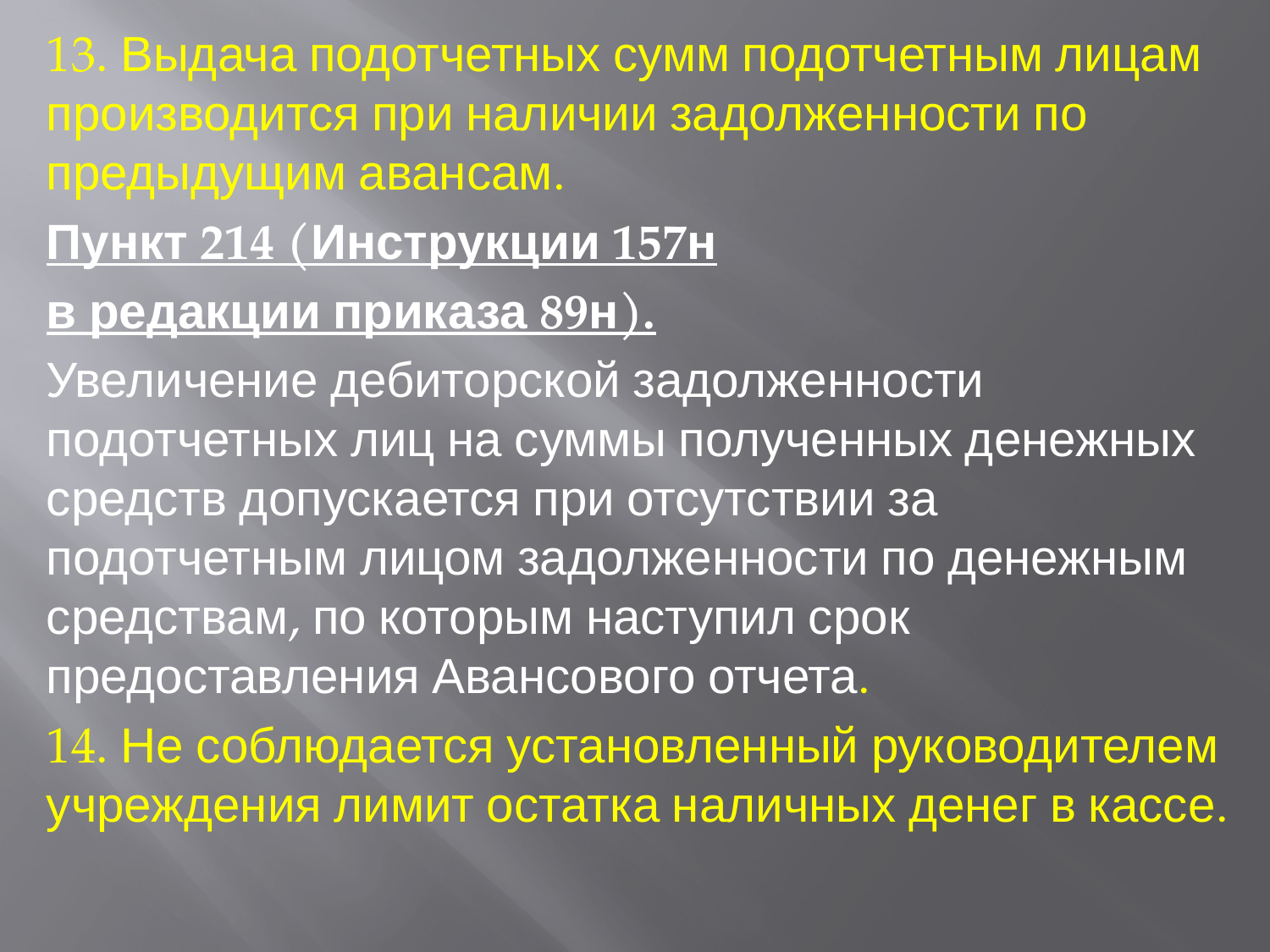

13. Выдача подотчетных сумм подотчетным лицам производится при наличии задолженности по предыдущим авансам.
Пункт 214 (Инструкции 157н
в редакции приказа 89н).
Увеличение дебиторской задолженности подотчетных лиц на суммы полученных денежных средств допускается при отсутствии за подотчетным лицом задолженности по денежным средствам, по которым наступил срок предоставления Авансового отчета.
14. Не соблюдается установленный руководителем учреждения лимит остатка наличных денег в кассе.